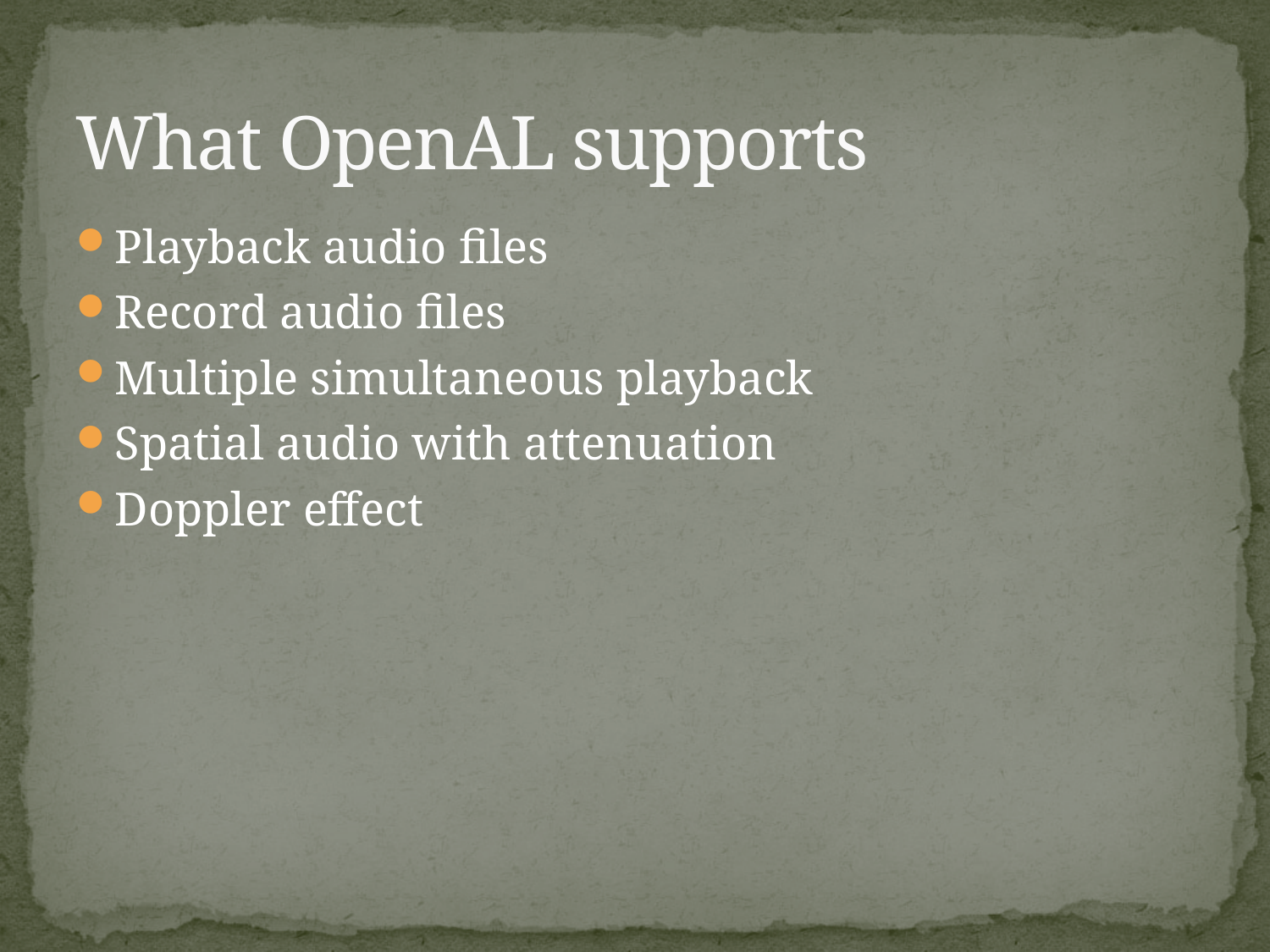

# What OpenAL supports
Playback audio files
Record audio files
Multiple simultaneous playback
Spatial audio with attenuation
Doppler effect